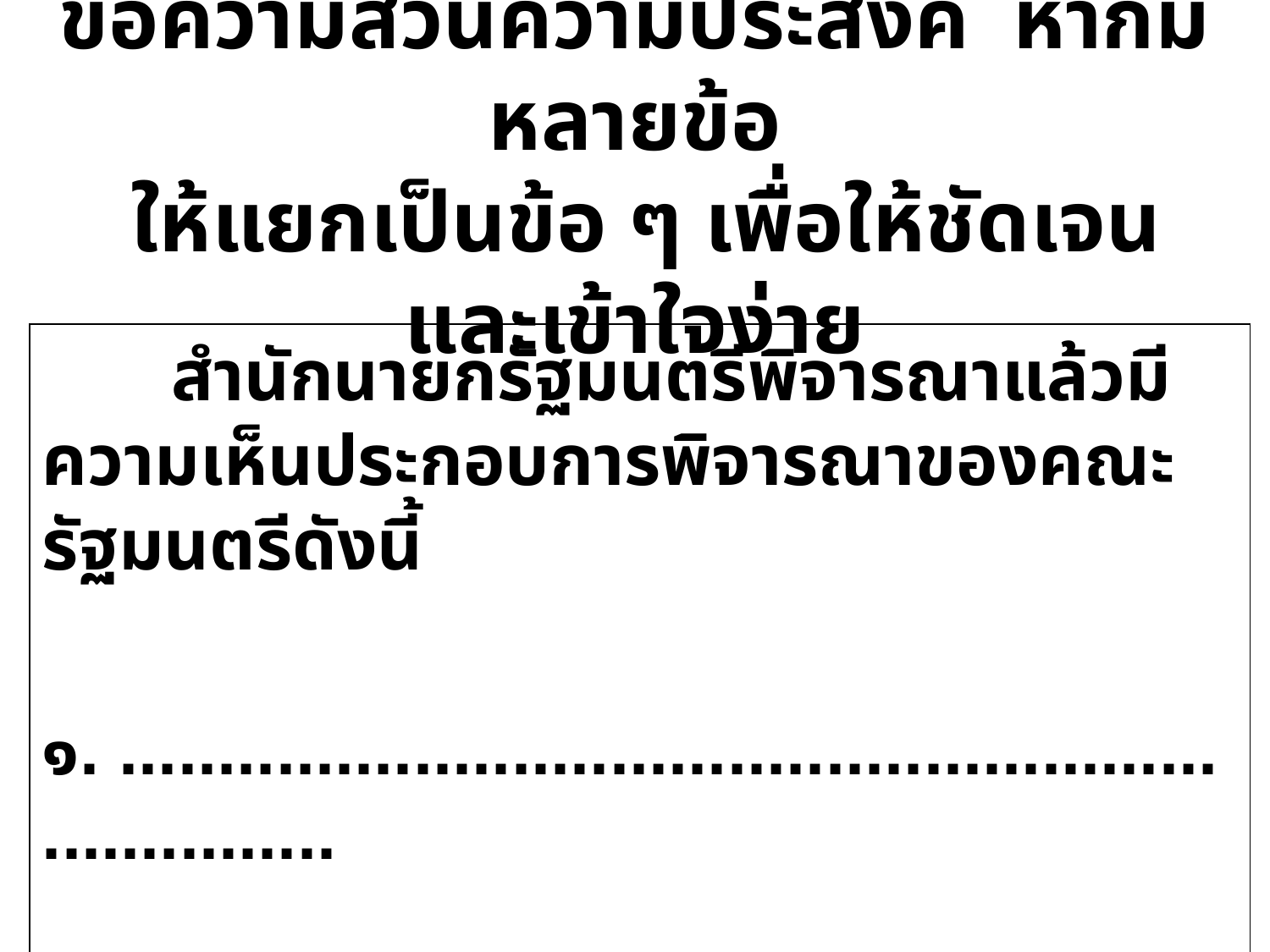

# ข้อความส่วนความประสงค์  หากมีหลายข้อ ให้แยกเป็นข้อ ๆ เพื่อให้ชัดเจนและเข้าใจง่าย
       สำนักนายกรัฐมนตรีพิจารณาแล้วมีความเห็นประกอบการพิจารณาของคณะรัฐมนตรีดังนี้
	  ๑. .......................................................................
	  ๒. .....................................................................
             ๓. ......................................................................